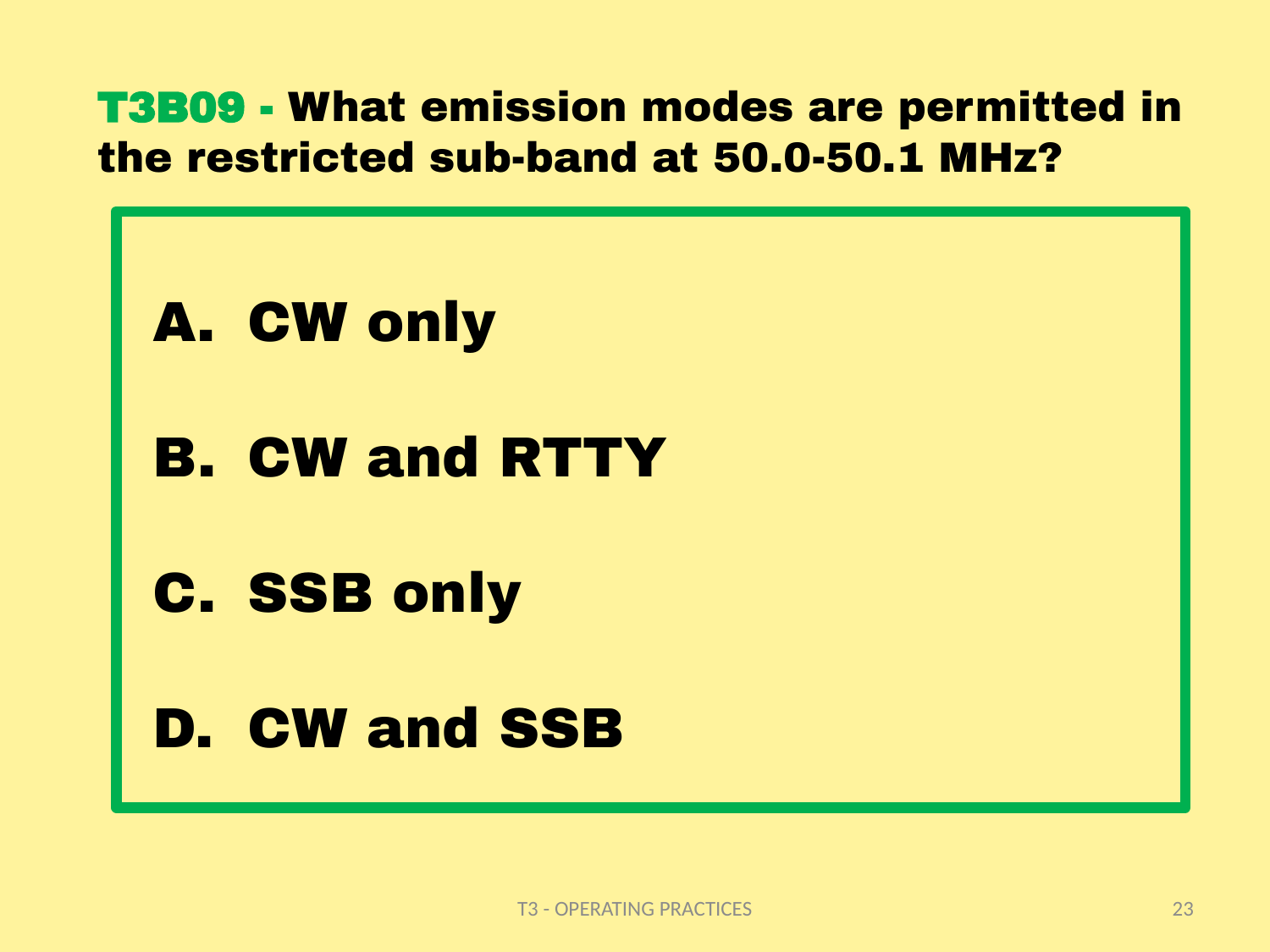

# T3B09 - What emission modes are permitted in the restricted sub-band at 50.0-50.1 MHz?
CW only
CW and RTTY
SSB only
CW and SSB

T3 - OPERATING PRACTICES
23